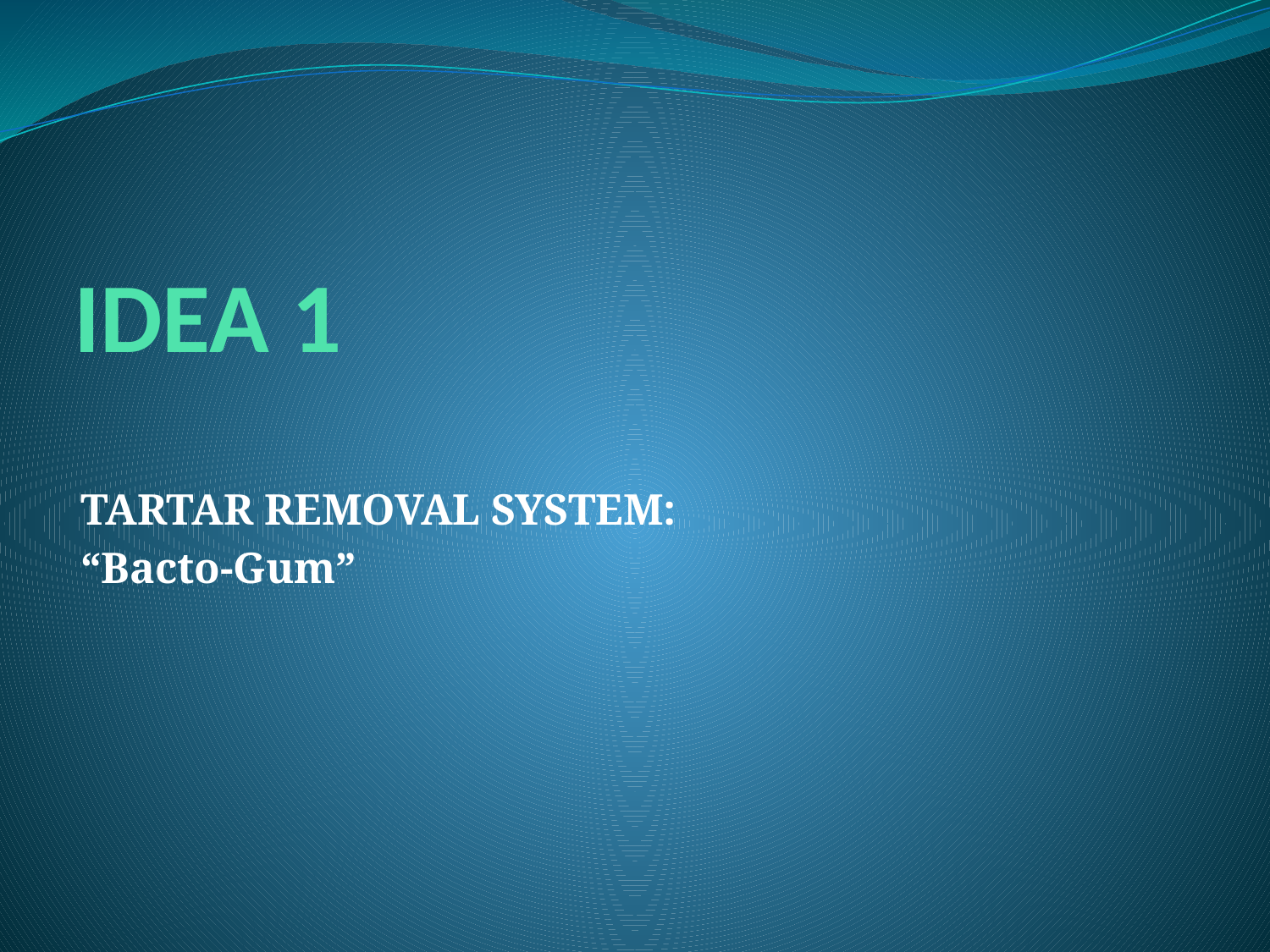

# IDEA 1
TARTAR REMOVAL SYSTEM:
“Bacto-Gum”